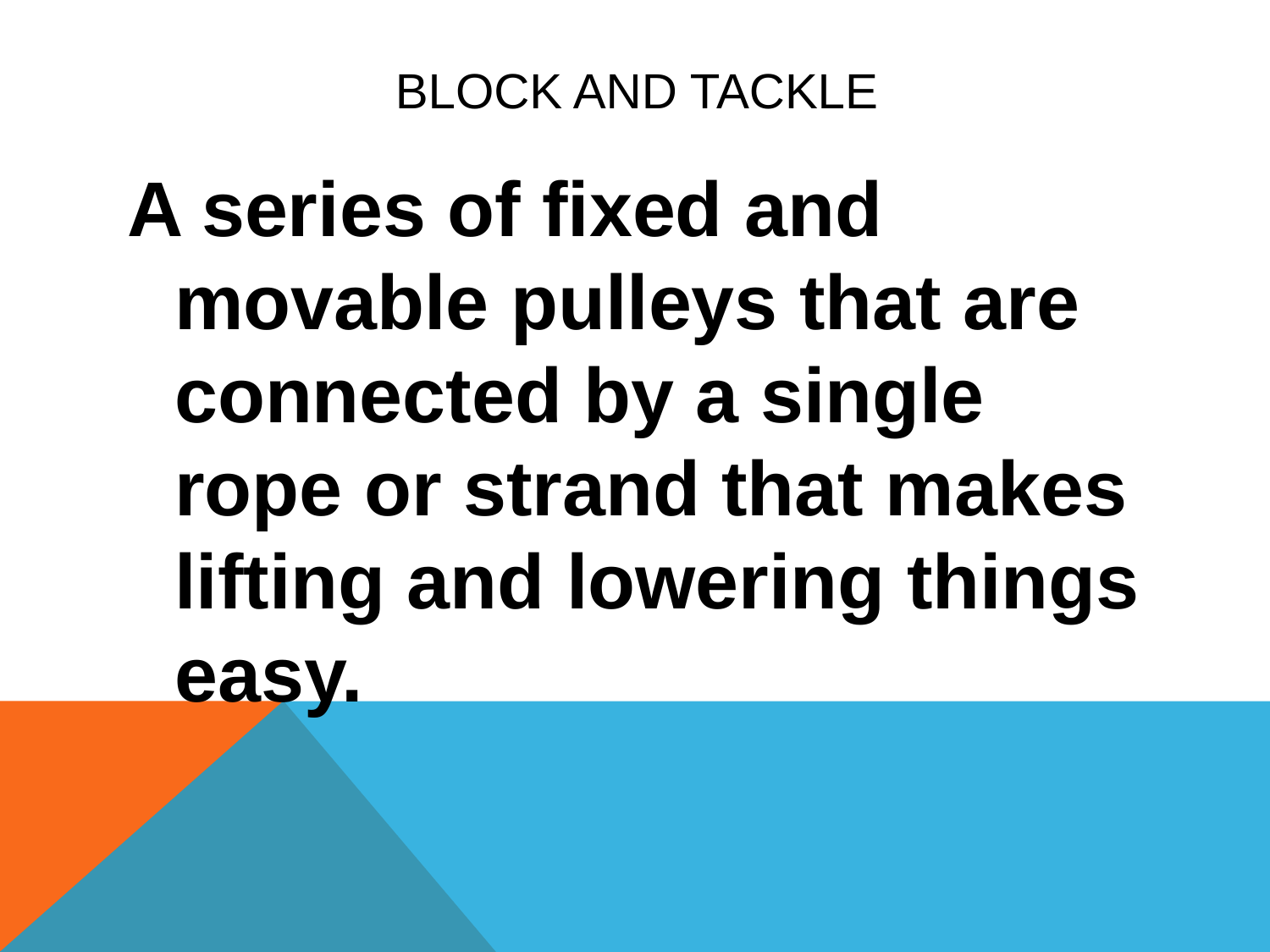

# Block and Tackle
A series of fixed and movable pulleys that are connected by a single rope or strand that makes lifting and lowering things easy.